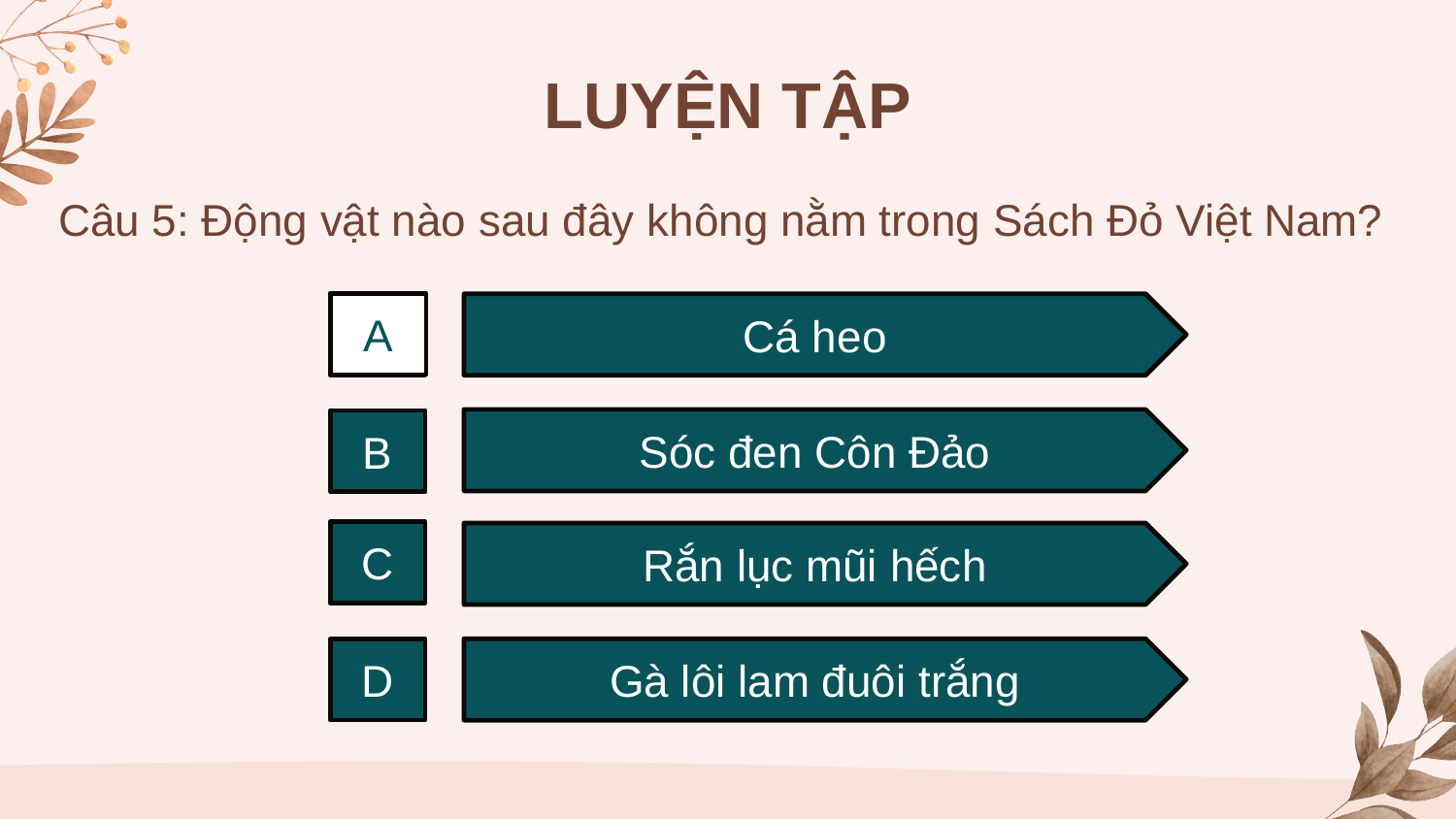

LUYỆN TẬP
Câu 5: Động vật nào sau đây không nằm trong Sách Đỏ Việt Nam?
A
A
Cá heo
Sóc đen Côn Đảo
B
C
Rắn lục mũi hếch
D
Gà lôi lam đuôi trắng